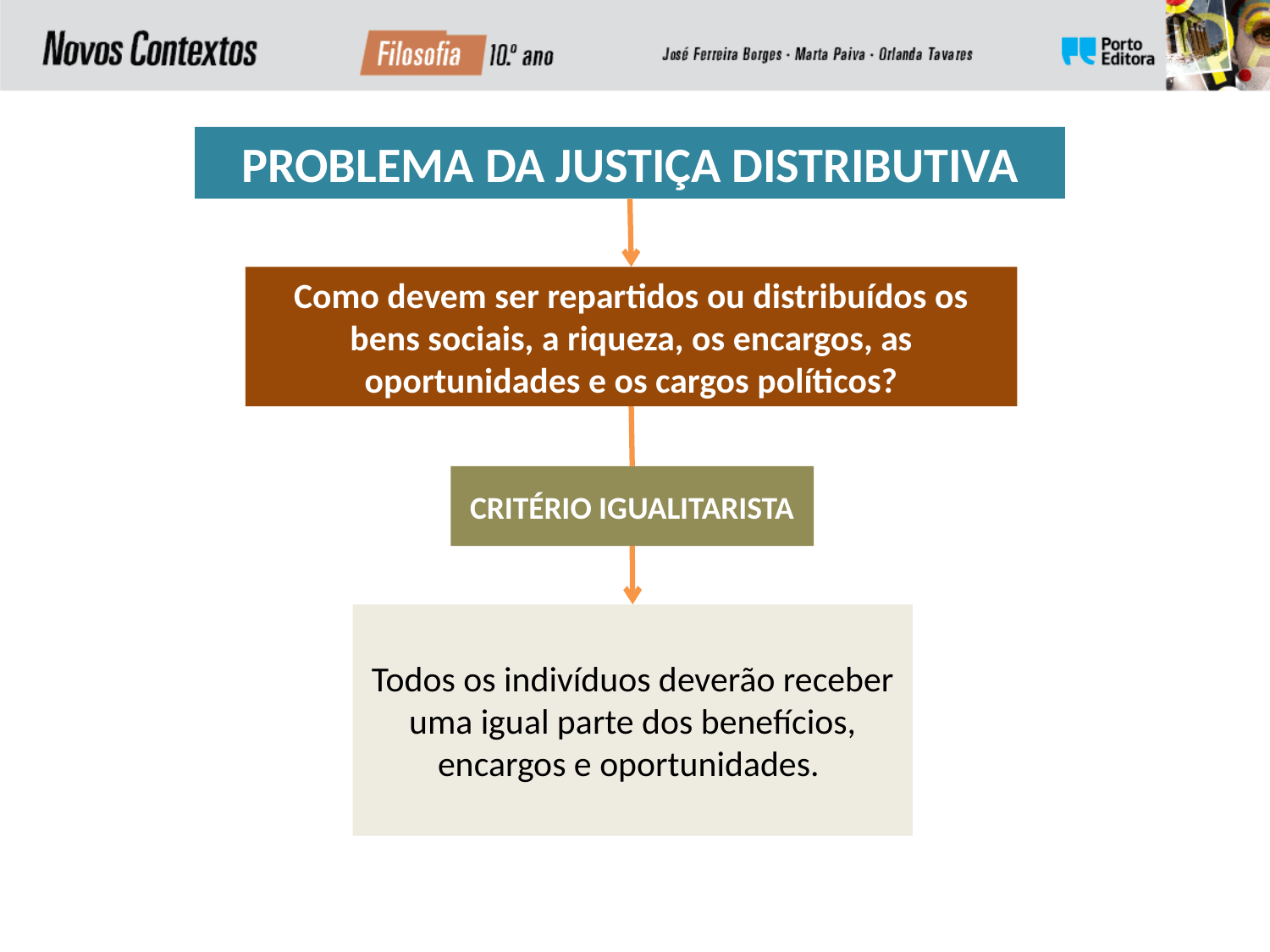

PROBLEMA DA JUSTIÇA DISTRIBUTIVA
Como devem ser repartidos ou distribuídos os bens sociais, a riqueza, os encargos, as oportunidades e os cargos políticos?
CRITÉRIO IGUALITARISTA
Todos os indivíduos deverão receber uma igual parte dos benefícios, encargos e oportunidades.